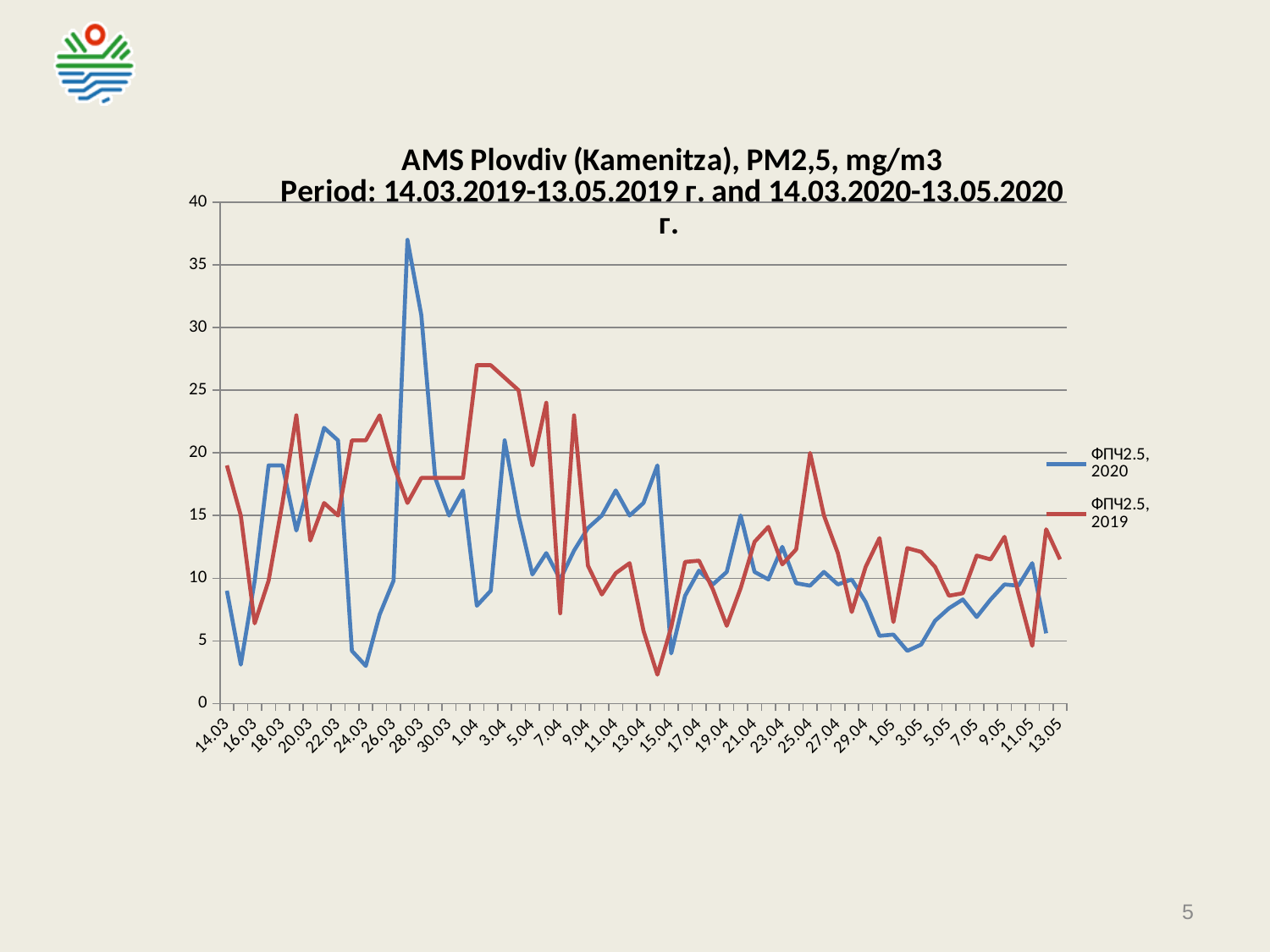

### Chart: AMS Plovdiv (Kamenitza), PM2,5, mg/m3
Period: 14.03.2019-13.05.2019 г. and 14.03.2020-13.05.2020 г.

| Category | ФПЧ2.5, 2020 | ФПЧ2.5, 2019 |
|---|---|---|
| 14.03 | 9.0 | 19.0 |
| 15.03 | 3.0999999046325684 | 15.0 |
| 16.03 | 9.800000190734863 | 6.400000095367432 |
| 17.03 | 19.0 | 9.800000190734863 |
| 18.03 | 19.0 | 16.0 |
| 19.03 | 13.800000190734863 | 23.0 |
| 20.03 | 18.0 | 13.0 |
| 21.03 | 22.0 | 16.0 |
| 22.03 | 21.0 | 15.0 |
| 23.03 | 4.199999809265137 | 21.0 |
| 24.03 | 3.0 | 21.0 |
| 25.03 | 7.099999904632568 | 23.0 |
| 26.03 | 9.800000190734863 | 19.0 |
| 27.03 | 37.0 | 16.0 |
| 28.03 | 31.0 | 18.0 |
| 29.03 | 18.0 | 18.0 |
| 30.03 | 15.0 | 18.0 |
| 31.03 | 17.0 | 18.0 |
| 1.04 | 7.800000190734863 | 27.0 |
| 2.04 | 9.0 | 27.0 |
| 3.04 | 21.0 | 26.0 |
| 4.04 | 15.0 | 25.0 |
| 5.04 | 10.300000190734863 | 19.0 |
| 6.04 | 12.0 | 24.0 |
| 7.04 | 9.899999618530273 | 7.199999809265137 |
| 8.0399999999999991 | 12.199999809265137 | 23.0 |
| 9.0399999999999991 | 14.0 | 11.0 |
| 10.039999999999999 | 15.0 | 8.699999809265137 |
| 11.04 | 17.0 | 10.399999618530273 |
| 12.04 | 15.0 | 11.199999809265137 |
| 13.04 | 16.0 | 5.800000190734863 |
| 14.04 | 19.0 | 2.299999952316284 |
| 15.04 | 4.0 | 6.099999904632568 |
| 16.04 | 8.600000381469727 | 11.300000190734863 |
| 17.04 | 10.600000381469727 | 11.399999618530273 |
| 18.04 | 9.5 | 9.100000381469727 |
| 19.04 | 10.5 | 6.199999809265137 |
| 20.04 | 15.0 | 9.199999809265137 |
| 21.04 | 10.5 | 12.899999618530273 |
| 22.04 | 9.899999618530273 | 14.100000381469727 |
| 23.04 | 12.5 | 11.100000381469727 |
| 24.04 | 9.600000381469727 | 12.300000190734863 |
| 25.04 | 9.399999618530273 | 20.0 |
| 26.04 | 10.5 | 15.0 |
| 27.04 | 9.5 | 12.0 |
| 28.04 | 9.899999618530273 | 7.300000190734863 |
| 29.04 | 8.100000381469727 | 10.899999618530273 |
| 30.04 | 5.400000095367432 | 13.199999809265137 |
| 1.05 | 5.5 | 6.5 |
| 2.0499999999999998 | 4.199999809265137 | 12.399999618530273 |
| 3.05 | 4.699999809265137 | 12.100000381469727 |
| 4.05 | 6.599999904632568 | 10.899999618530273 |
| 5.05 | 7.599999904632568 | 8.600000381469727 |
| 6.05 | 8.300000190734863 | 8.800000190734863 |
| 7.05 | 6.900000095367432 | 11.800000190734863 |
| 8.0500000000000007 | 8.300000190734863 | 11.5 |
| 9.0500000000000007 | 9.5 | 13.300000190734863 |
| 10.050000000000001 | 9.399999618530273 | 8.800000190734863 |
| 11.05 | 11.199999809265137 | 4.599999904632568 |
| 12.05 | 5.599999904632568 | 13.899999618530273 |
| 13.05 | None | 11.5 |
5